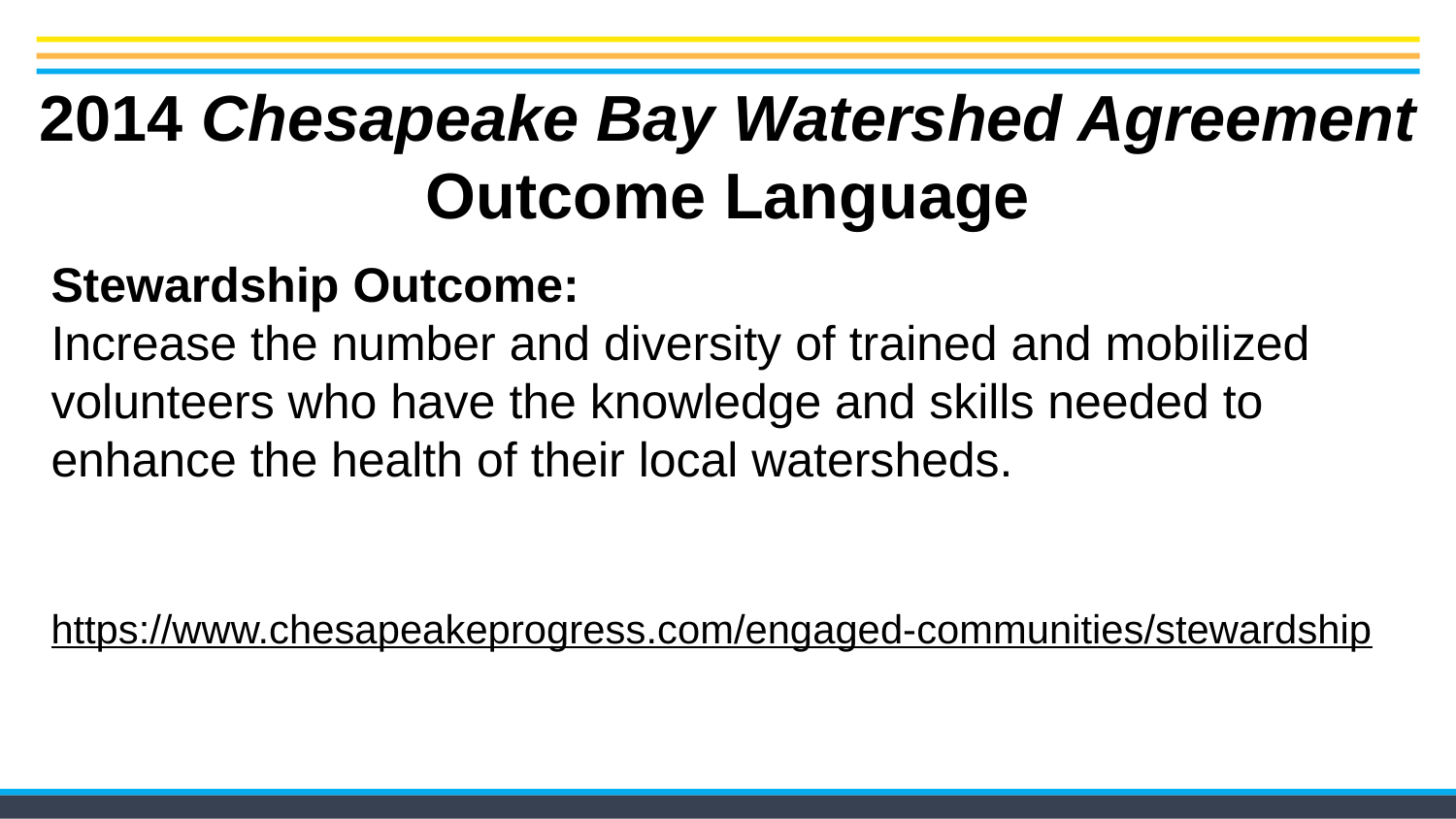

# 2014 Chesapeake Bay Watershed Agreement Outcome Language
Stewardship Outcome:
Increase the number and diversity of trained and mobilized volunteers who have the knowledge and skills needed to enhance the health of their local watersheds.

https://www.chesapeakeprogress.com/engaged-communities/stewardship